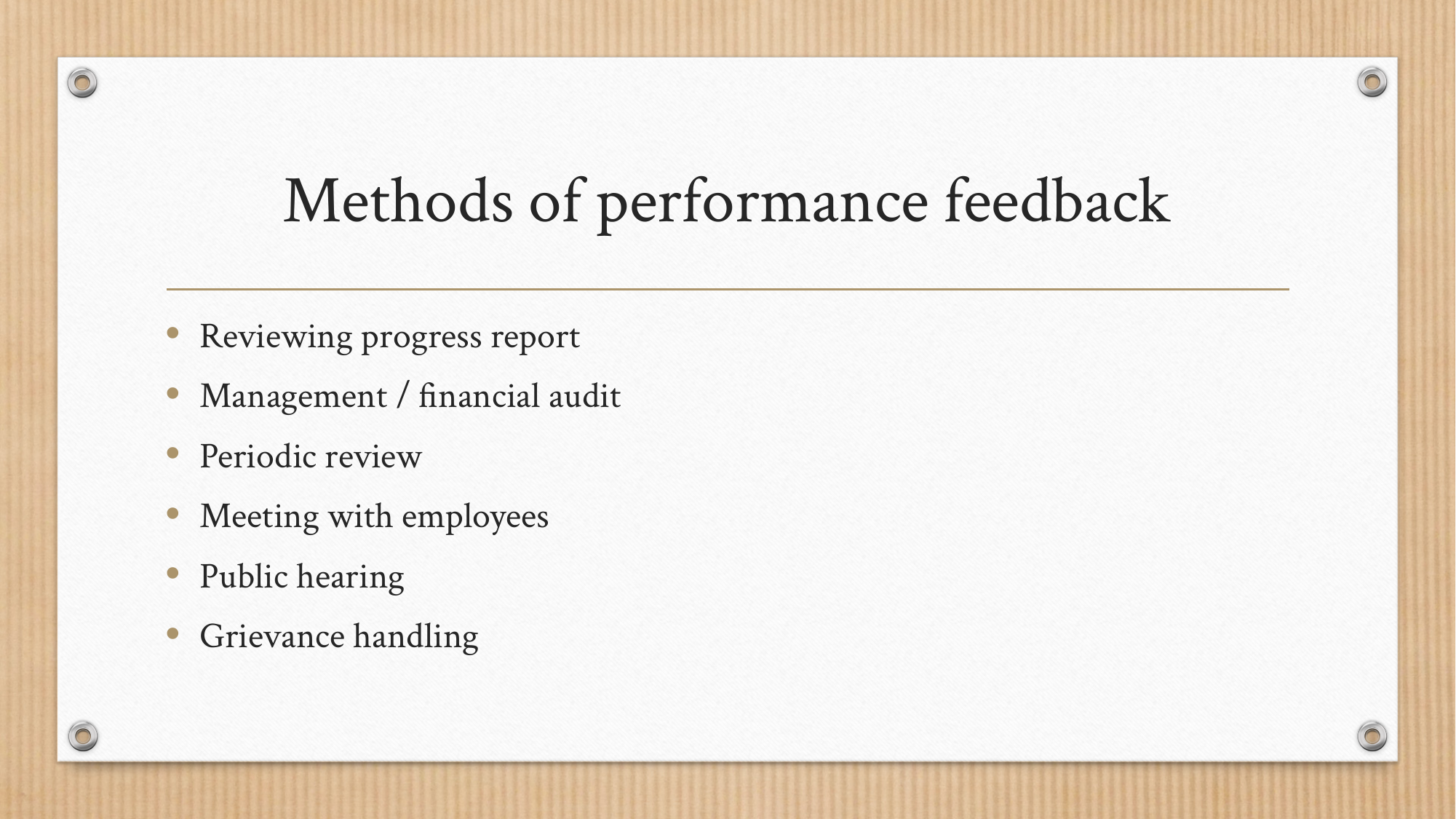

# Methods of performance feedback
Reviewing progress report
Management / financial audit
Periodic review
Meeting with employees
Public hearing
Grievance handling